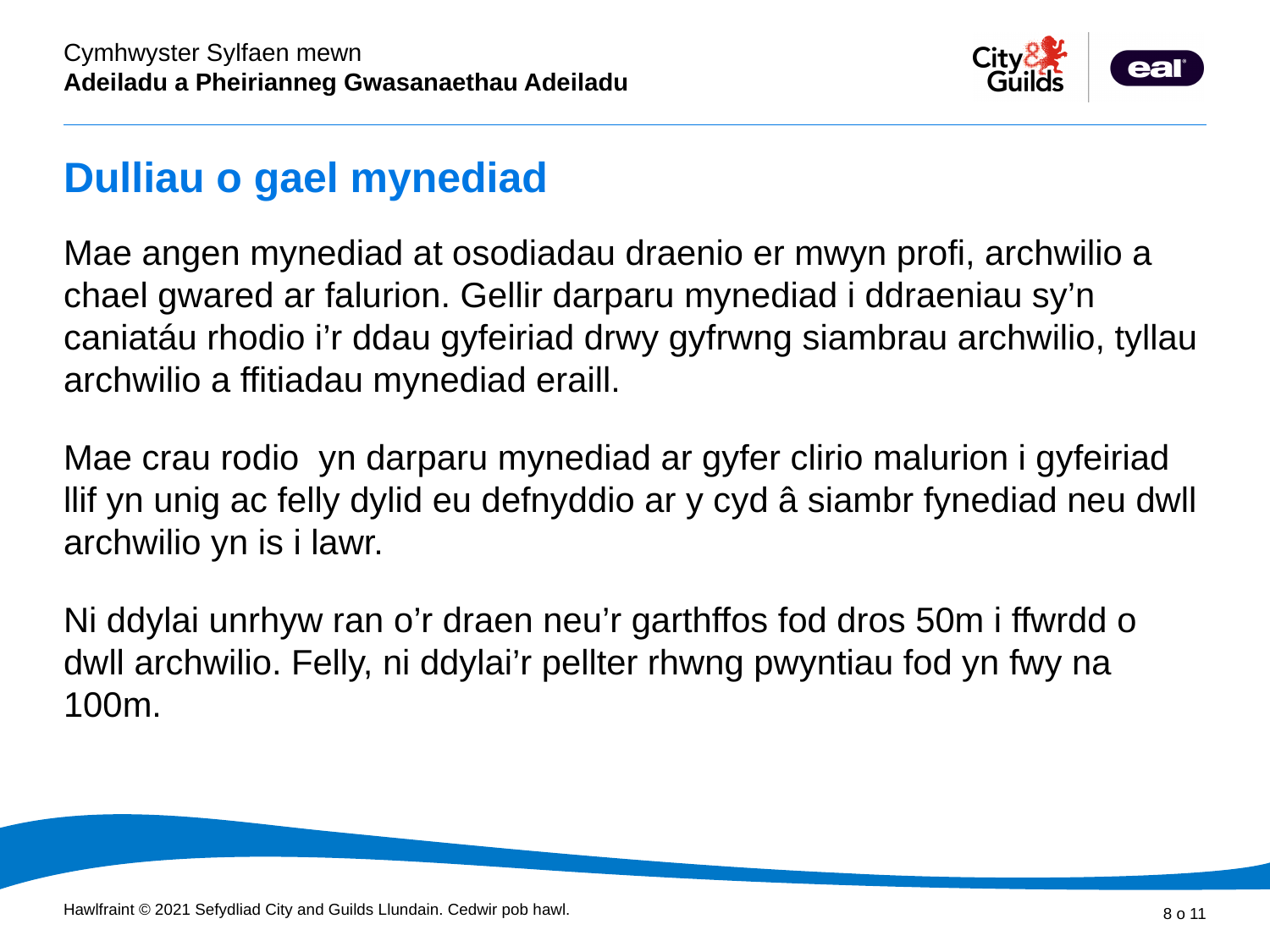

# Dulliau o gael mynediad

Mae angen mynediad at osodiadau draenio er mwyn profi, archwilio a chael gwared ar falurion. Gellir darparu mynediad i ddraeniau sy’n caniatáu rhodio i’r ddau gyfeiriad drwy gyfrwng siambrau archwilio, tyllau archwilio a ffitiadau mynediad eraill.
Mae crau rodio  yn darparu mynediad ar gyfer clirio malurion i gyfeiriad llif yn unig ac felly dylid eu defnyddio ar y cyd â siambr fynediad neu dwll archwilio yn is i lawr.
Ni ddylai unrhyw ran o’r draen neu’r garthffos fod dros 50m i ffwrdd o dwll archwilio. Felly, ni ddylai’r pellter rhwng pwyntiau fod yn fwy na 100m.